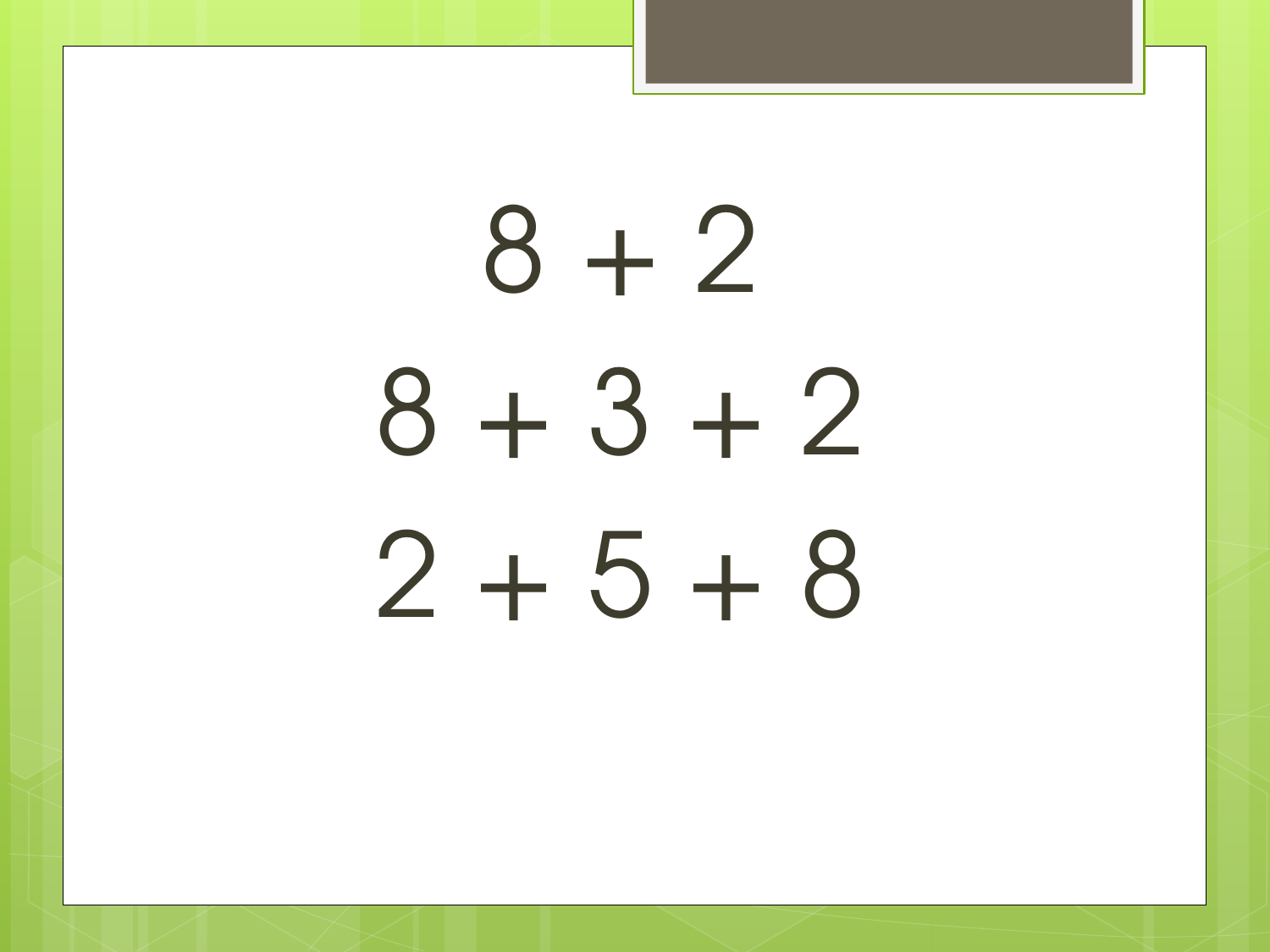

8 + 2
8 + 3 + 2
2 + 5 + 8